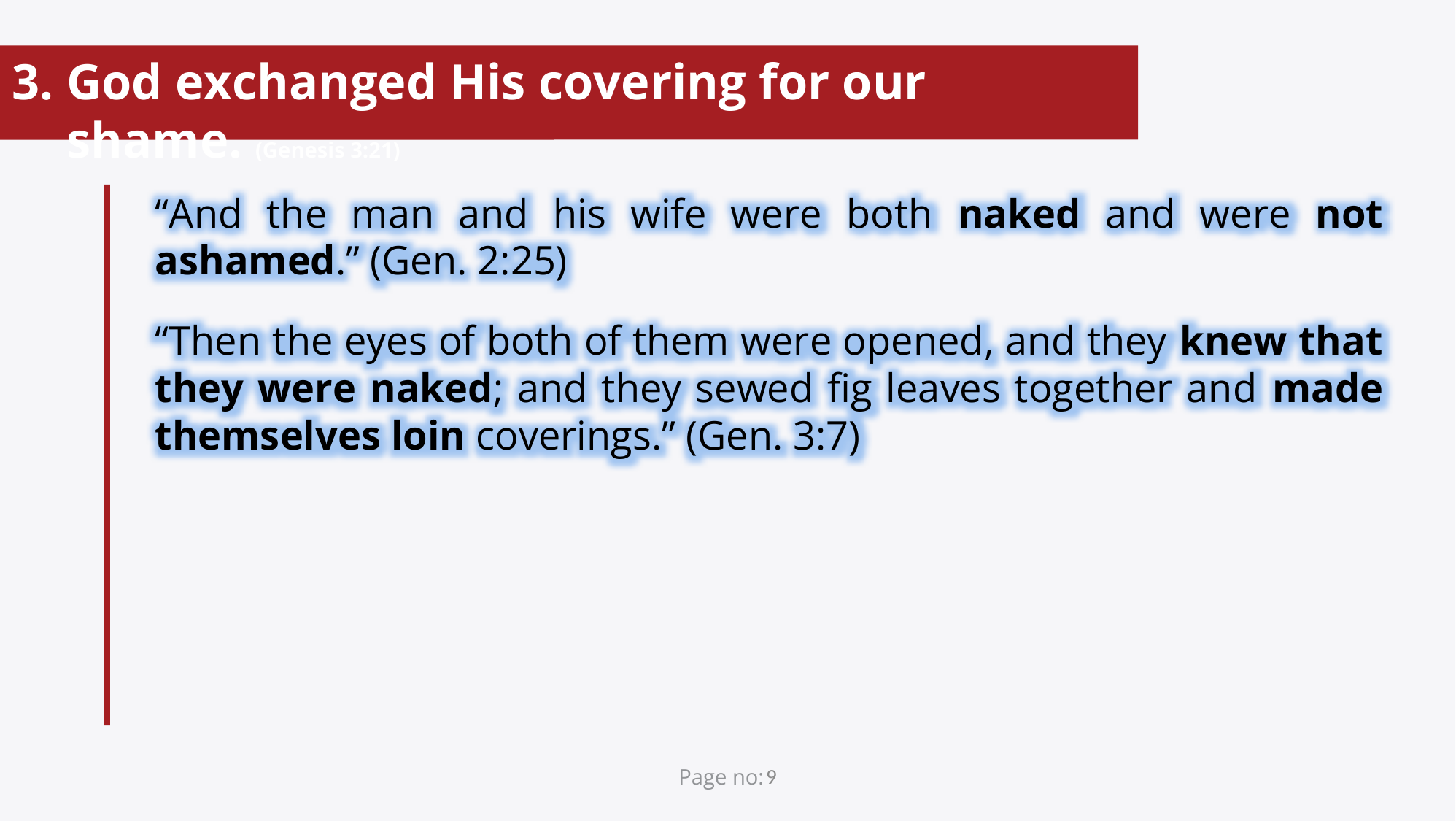

God exchanged His covering for our shame. (Genesis 3:21)

“And the man and his wife were both naked and were not ashamed.” (Gen. 2:25)
“Then the eyes of both of them were opened, and they knew that they were naked; and they sewed fig leaves together and made themselves loin coverings.” (Gen. 3:7)